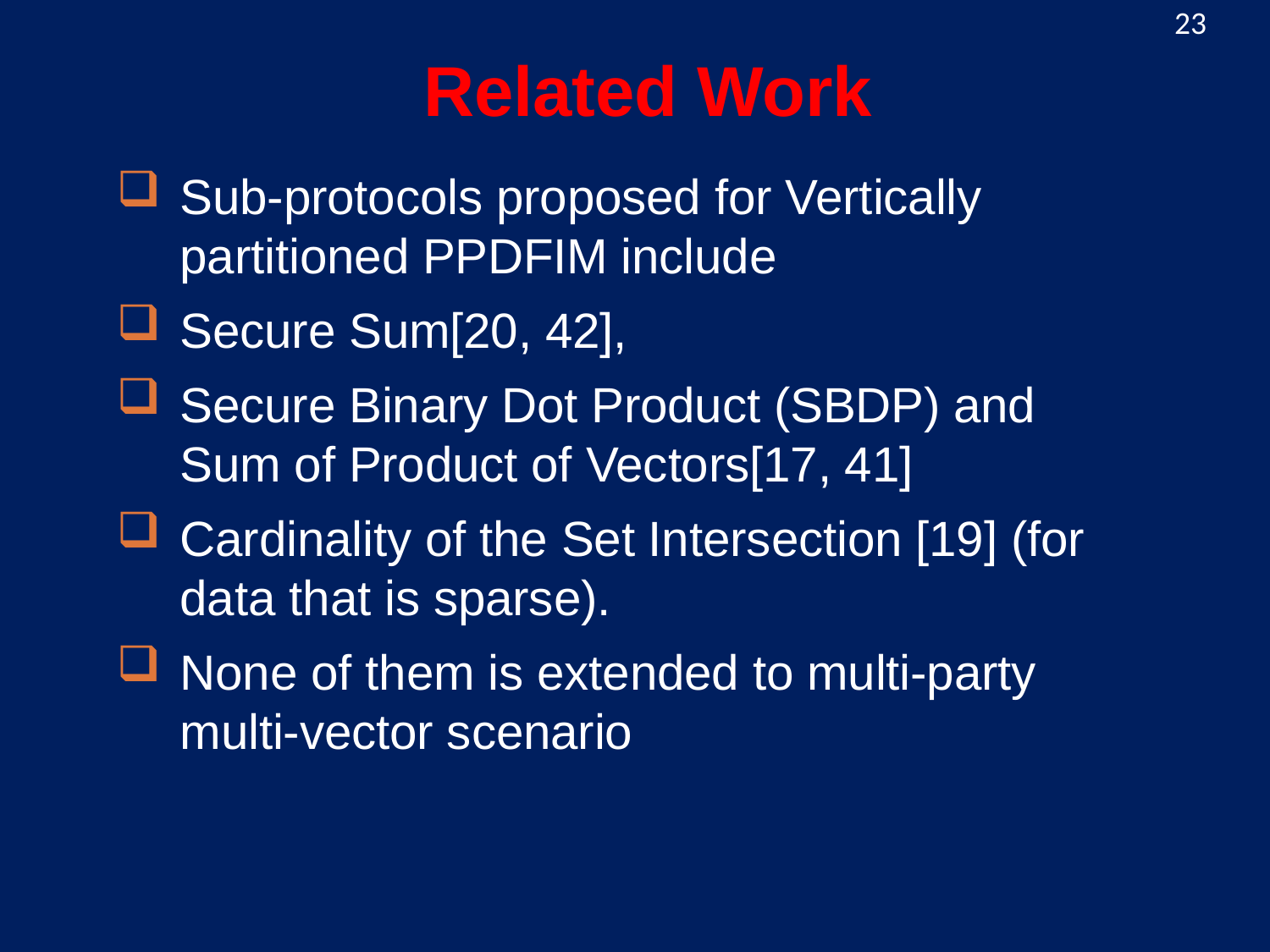

23
# Related Work
Sub-protocols proposed for Vertically partitioned PPDFIM include
Secure Sum[20, 42],
Secure Binary Dot Product (SBDP) and Sum of Product of Vectors[17, 41]
Cardinality of the Set Intersection [19] (for data that is sparse).
None of them is extended to multi-party multi-vector scenario